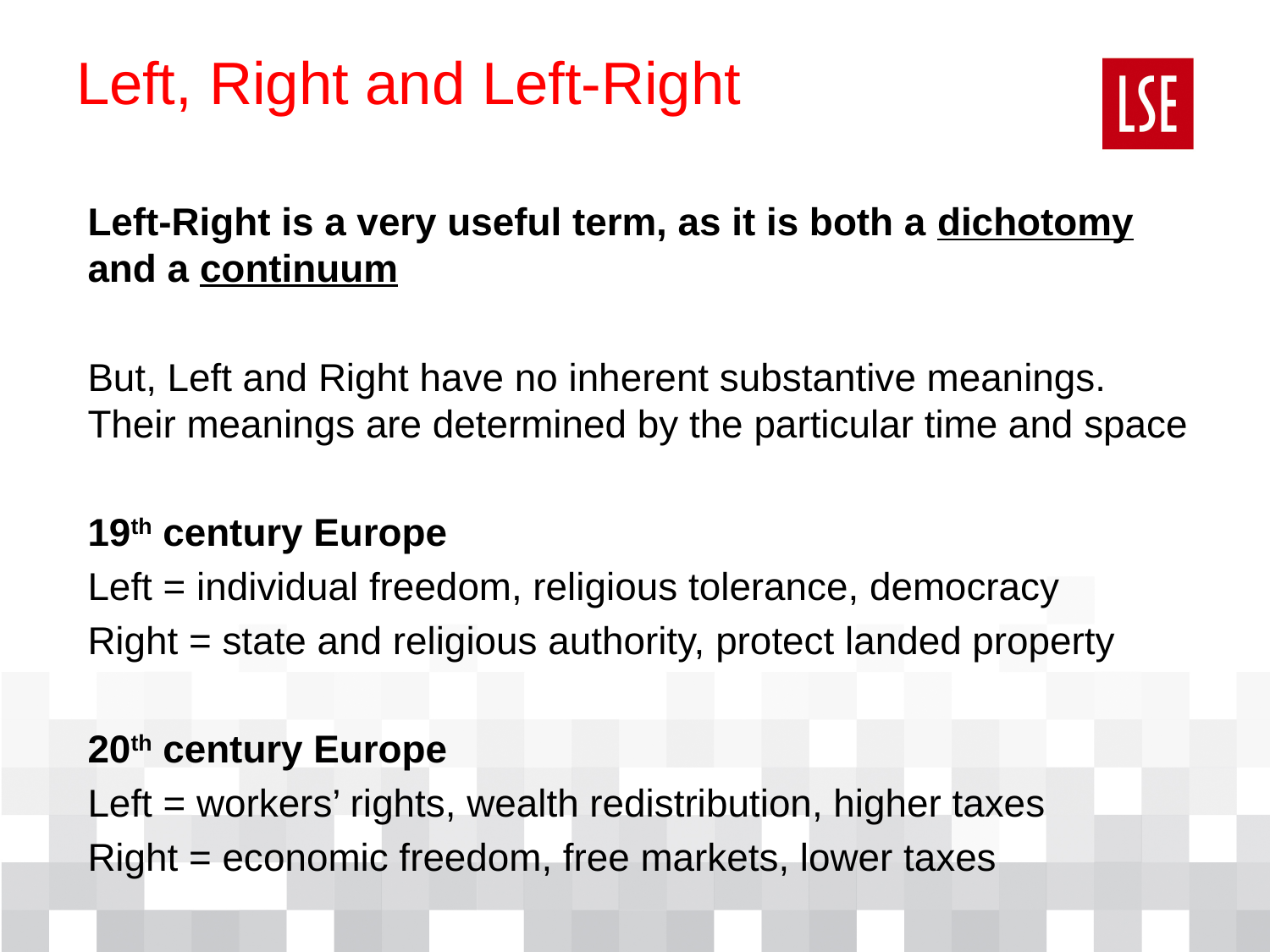

Left, Right and Left-Right
Left-Right is a very useful term, as it is both a dichotomy and a continuum

But, Left and Right have no inherent substantive meanings.  Their meanings are determined by the particular time and space

19th century Europe
Left = individual freedom, religious tolerance, democracy
Right = state and religious authority, protect landed property

20th century Europe
Left = workers’ rights, wealth redistribution, higher taxes
Right = economic freedom, free markets, lower taxes